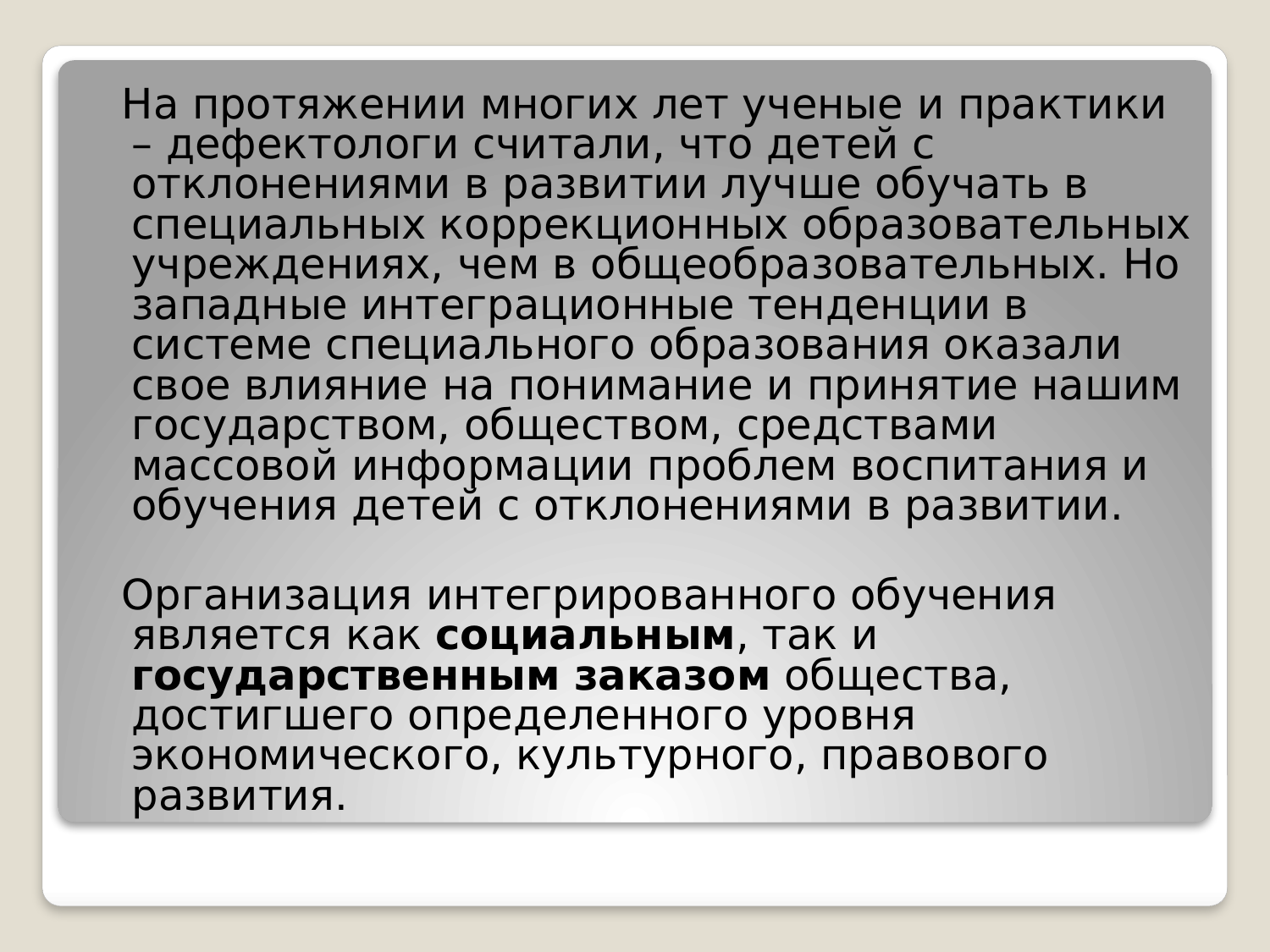

На протяжении многих лет ученые и практики – дефектологи считали, что детей с отклонениями в развитии лучше обучать в специальных коррекционных образовательных учреждениях, чем в общеобразовательных. Но западные интеграционные тенденции в системе специального образования оказали свое влияние на понимание и принятие нашим государством, обществом, средствами массовой информации проблем воспитания и обучения детей с отклонениями в развитии.

  Организация интегрированного обучения является как социальным, так и государственным заказом общества, достигшего определенного уровня экономического, культурного, правового развития.